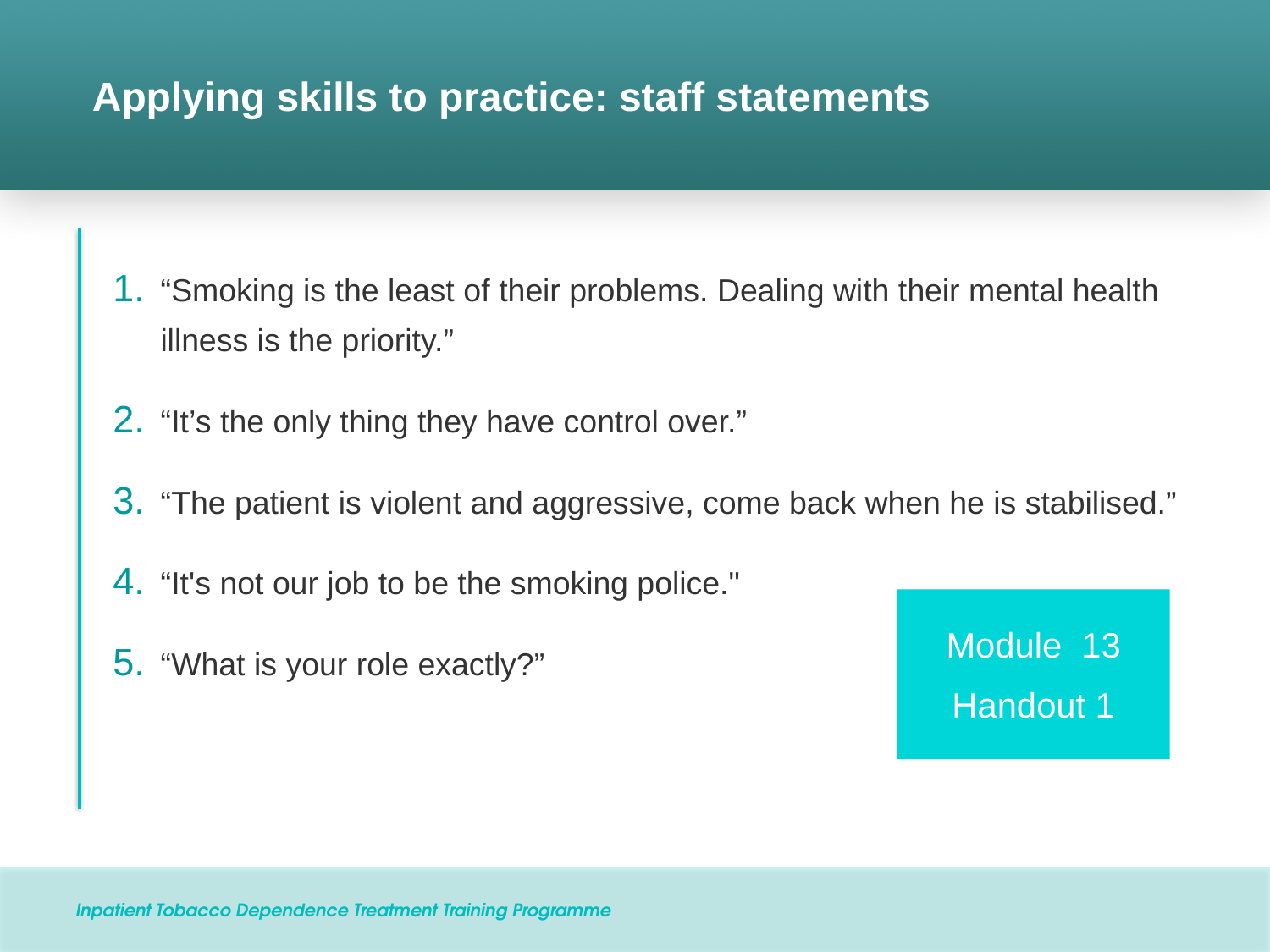

# Applying skills to practice: staff statements
“Smoking is the least of their problems. Dealing with their mental health illness is the priority.”
“It’s the only thing they have control over.”
“The patient is violent and aggressive, come back when he is stabilised.”
“It's not our job to be the smoking police."
“What is your role exactly?”

Module  13
Handout 1
Inpatient Tobacco Dependence Treatment Training Programme